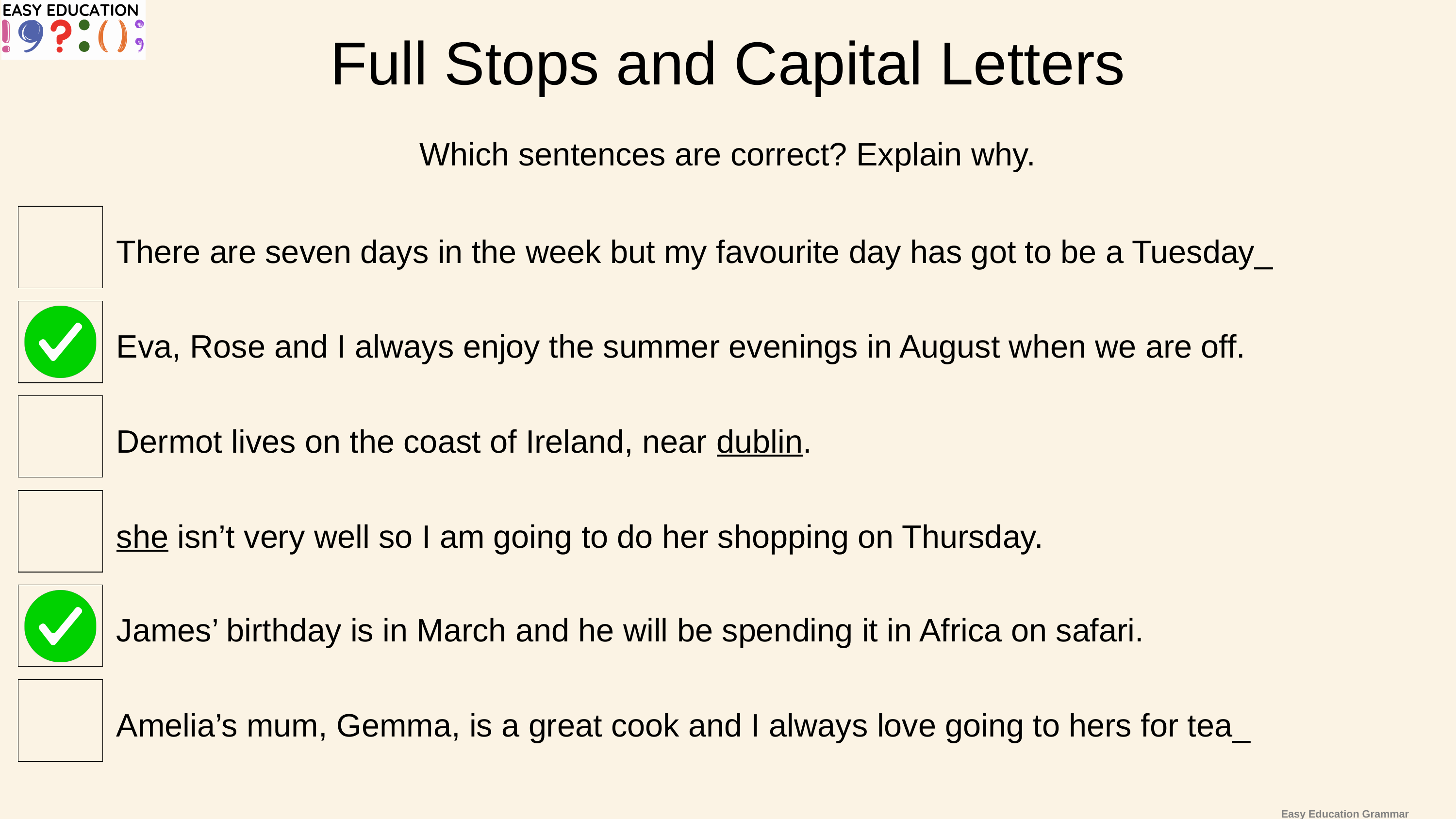

Full Stops and Capital Letters
Which sentences are correct? Explain why.

There are seven days in the week but my favourite day has got to be a Tuesday_

Eva, Rose and I always enjoy the summer evenings in August when we are off.

Dermot lives on the coast of Ireland, near dublin.

she isn’t very well so I am going to do her shopping on Thursday.

James’ birthday is in March and he will be spending it in Africa on safari.

Amelia’s mum, Gemma, is a great cook and I always love going to hers for tea_